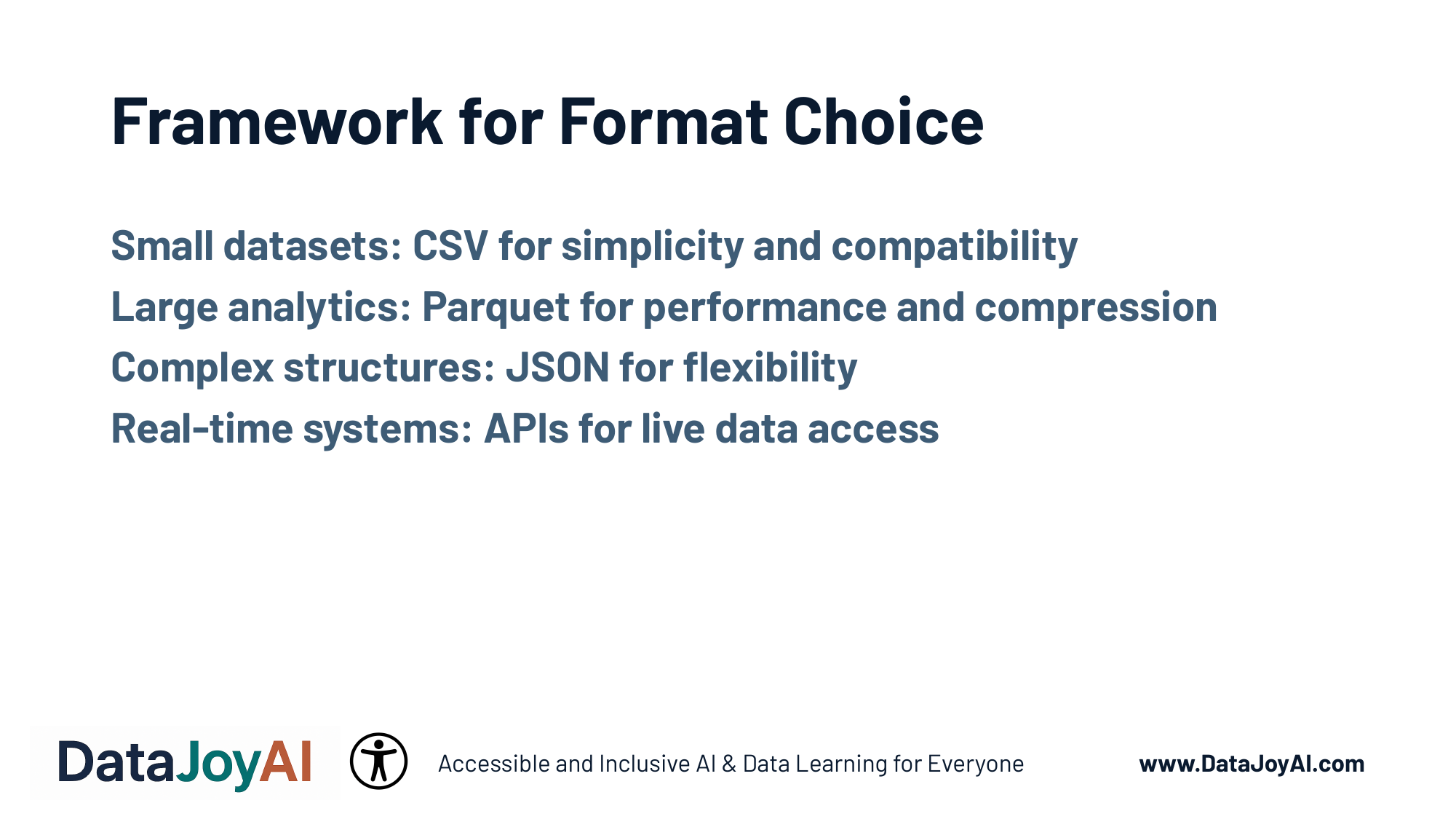

# Framework for Format Choice
Small datasets: CSV for simplicity and compatibility
Large analytics: Parquet for performance and compression
Complex structures: JSON for flexibility
Real-time systems: APIs for live data access